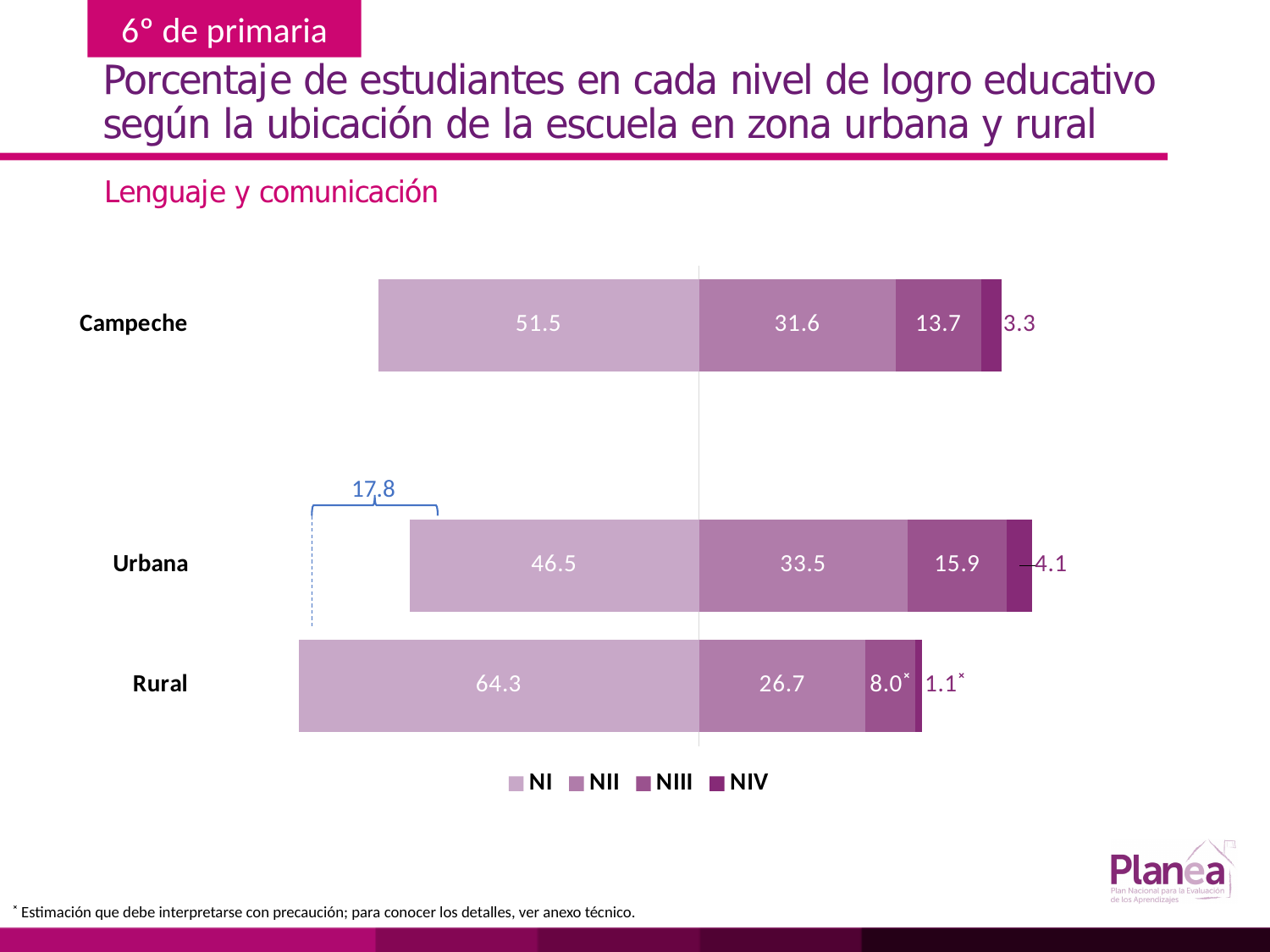

# Porcentaje de estudiantes en cada nivel de logro educativo según la ubicación de la escuela en zona urbana y rural

Lenguaje y comunicación

### Chart

| Category |  |  |  |  |
|---|---|---|---|---|
| Rural | -64.3 | 26.7 | 8.0 | 1.1 |
| Urbana | -46.5 | 33.5 | 15.9 | 4.1 |
|  | None | None | None | None |
| Campeche | -51.5 | 31.6 | 13.7 | 3.3 |
17.8
˟ Estimación que debe interpretarse con precaución; para conocer los detalles, ver anexo técnico.